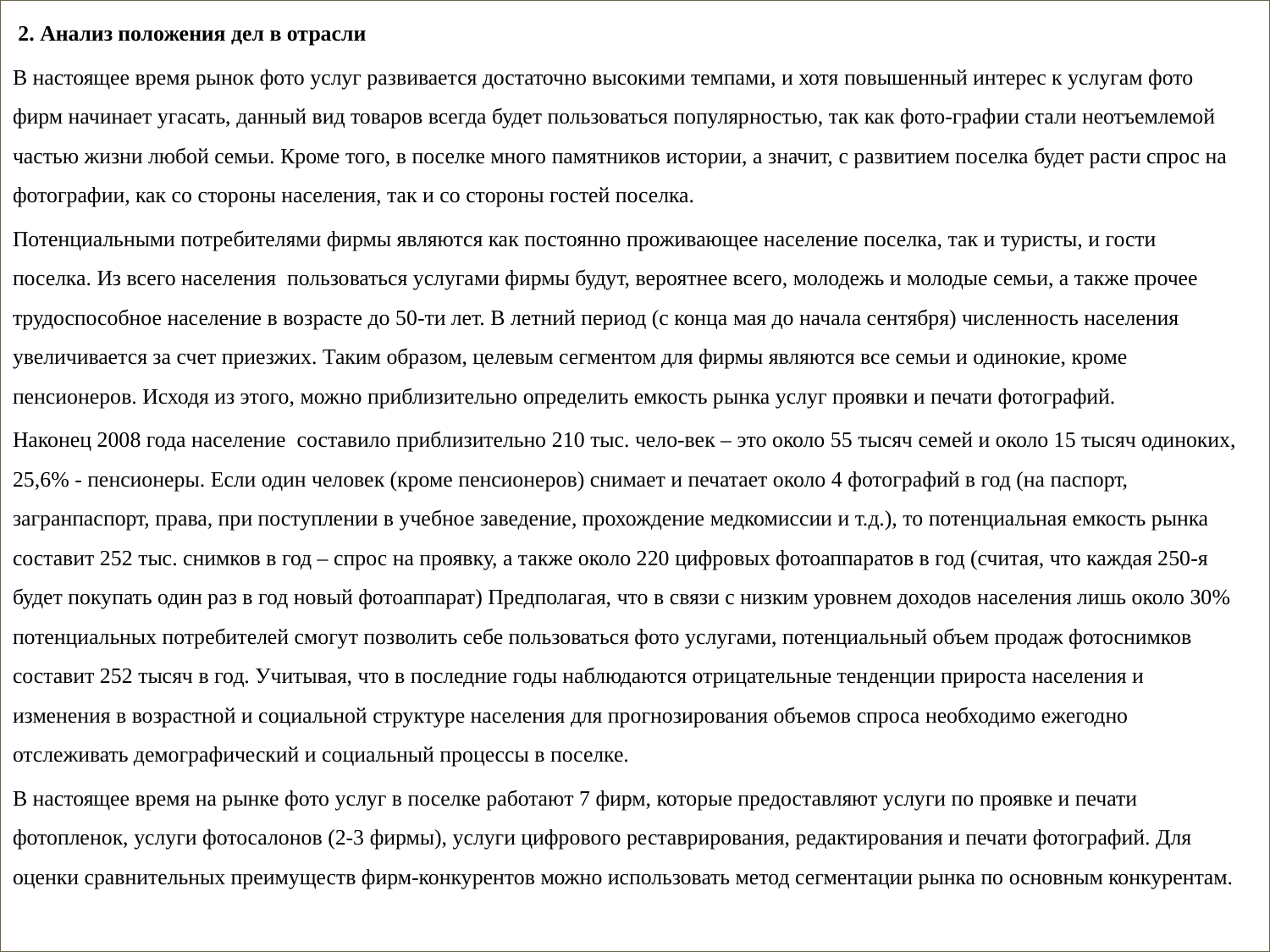

2. Анализ положения дел в отрасли
В настоящее время рынок фото услуг развивается достаточно высокими темпами, и хотя повышенный интерес к услугам фото фирм начинает угасать, данный вид товаров всегда будет пользоваться популярностью, так как фото-графии стали неотъемлемой частью жизни любой семьи. Кроме того, в поселке много памятников истории, а значит, с развитием поселка будет расти спрос на фотографии, как со стороны населения, так и со стороны гостей поселка.
Потенциальными потребителями фирмы являются как постоянно проживающее население поселка, так и туристы, и гости поселка. Из всего населения  пользоваться услугами фирмы будут, вероятнее всего, молодежь и молодые семьи, а также прочее трудоспособное население в возрасте до 50-ти лет. В летний период (с конца мая до начала сентября) численность населения увеличивается за счет приезжих. Таким образом, целевым сегментом для фирмы являются все семьи и одинокие, кроме пенсионеров. Исходя из этого, можно приблизительно определить емкость рынка услуг проявки и печати фотографий.
Наконец 2008 года население  составило приблизительно 210 тыс. чело-век – это около 55 тысяч семей и около 15 тысяч одиноких, 25,6% - пенсионеры. Если один человек (кроме пенсионеров) снимает и печатает около 4 фотографий в год (на паспорт, загранпаспорт, права, при поступлении в учебное заведение, прохождение медкомиссии и т.д.), то потенциальная емкость рынка составит 252 тыс. снимков в год – спрос на проявку, а также около 220 цифровых фотоаппаратов в год (считая, что каждая 250-я будет покупать один раз в год новый фотоаппарат) Предполагая, что в связи с низким уровнем доходов населения лишь около 30% потенциальных потребителей смогут позволить себе пользоваться фото услугами, потенциальный объем продаж фотоснимков составит 252 тысяч в год. Учитывая, что в последние годы наблюдаются отрицательные тенденции прироста населения и изменения в возрастной и социальной структуре населения для прогнозирования объемов спроса необходимо ежегодно отслеживать демографический и социальный процессы в поселке.
В настоящее время на рынке фото услуг в поселке работают 7 фирм, которые предоставляют услуги по проявке и печати фотопленок, услуги фотосалонов (2-3 фирмы), услуги цифрового реставрирования, редактирования и печати фотографий. Для оценки сравнительных преимуществ фирм-конкурентов можно использовать метод сегментации рынка по основным конкурентам.